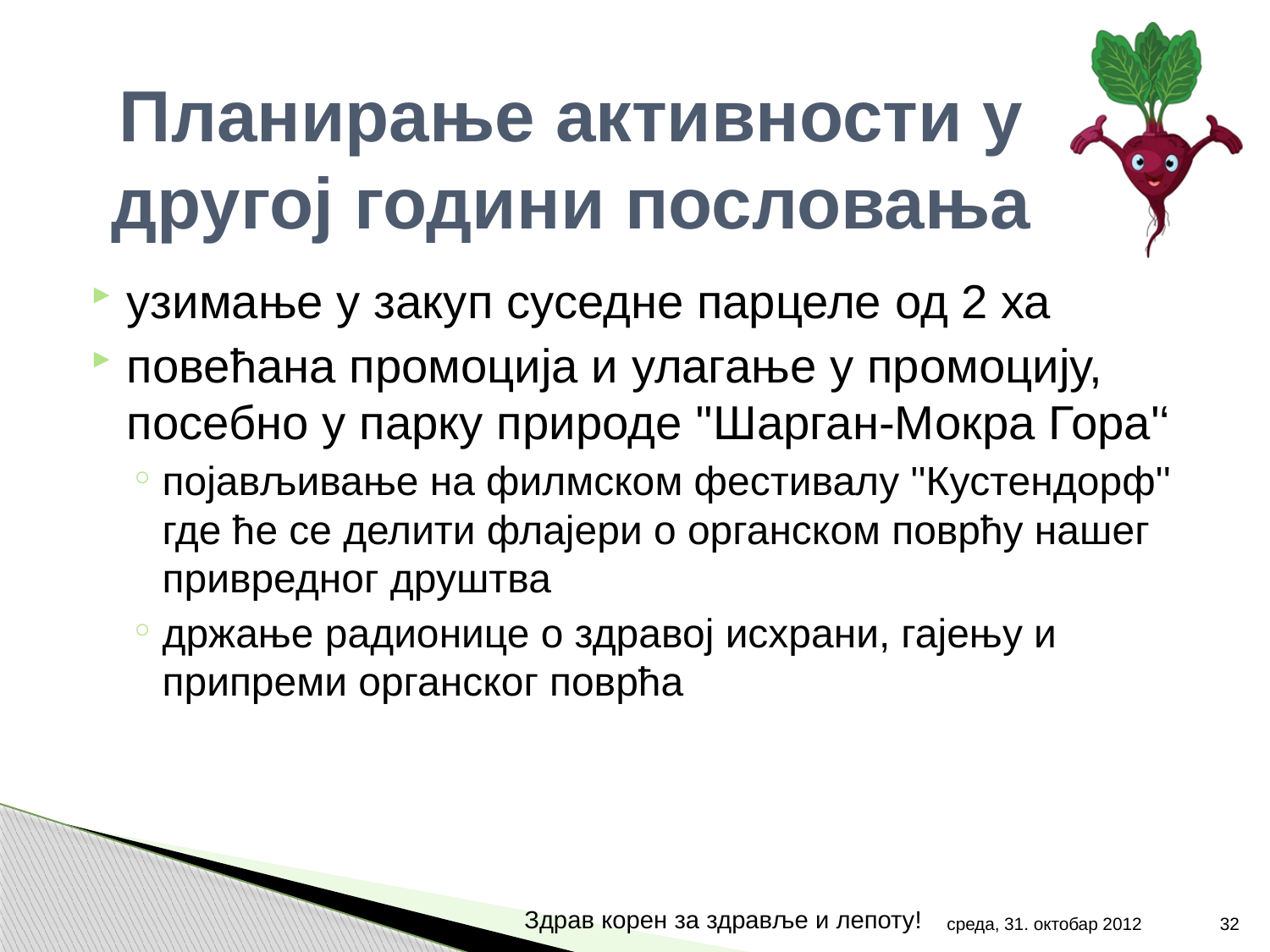

# Планирање активности у другој години пословања
узимање у закуп суседне парцеле од 2 ха
повећана промоција и улагање у промоцију, посебно у парку природе ''Шарган-Мокра Гора'‘
појављивање на филмском фестивалу ''Кустендорф'' где ће се делити флајери о органском поврћу нашег привредног друштва
држање радионице о здравој исхрани, гајењу и припреми органског поврћа

Здрав корен за здравље и лепоту!
среда, 31. октобар 2012
32